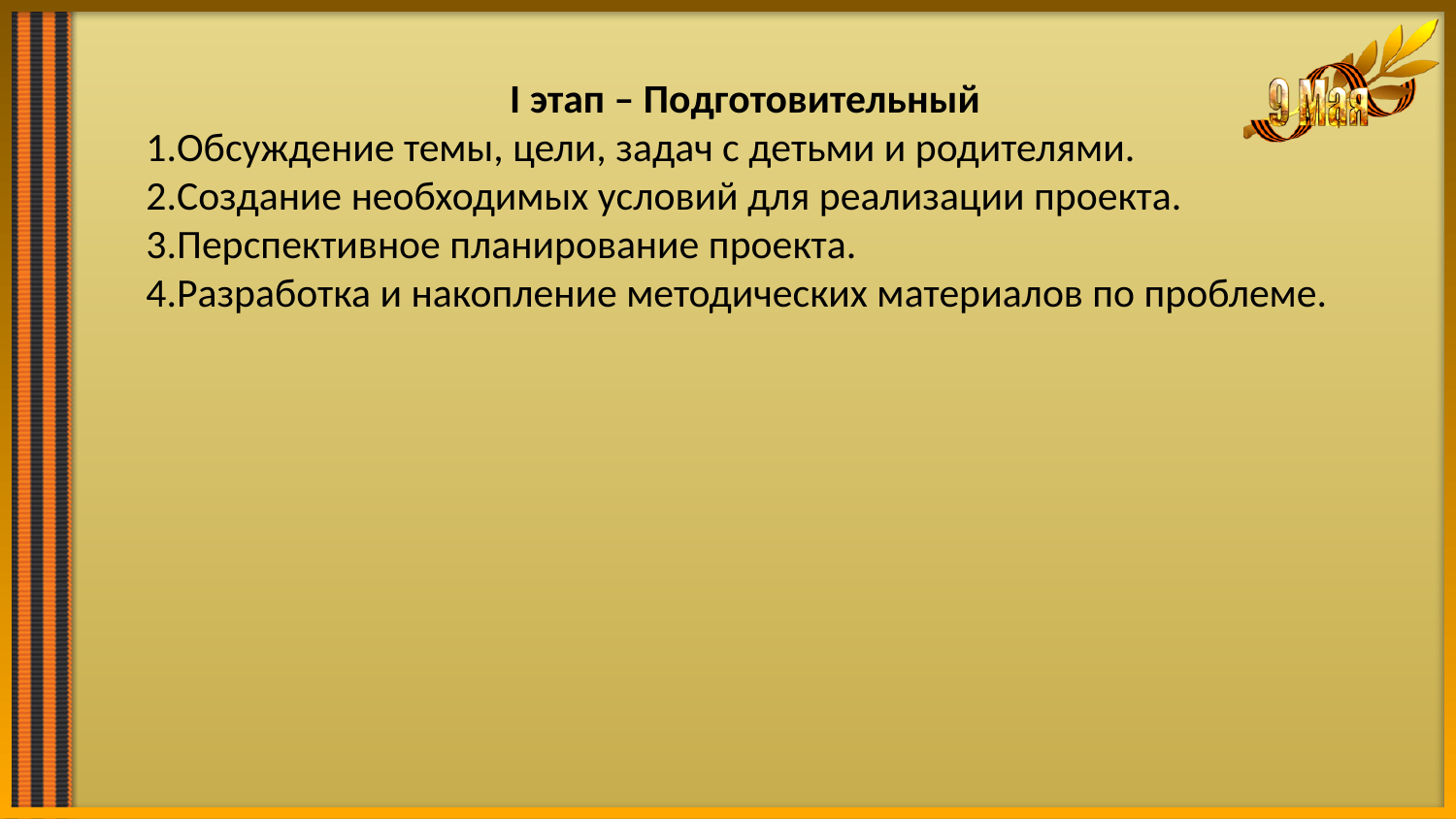

I этап – Подготовительный
1.Обсуждение темы, цели, задач с детьми и родителями.
2.Создание необходимых условий для реализации проекта.
3.Перспективное планирование проекта.
4.Разработка и накопление методических материалов по проблеме.